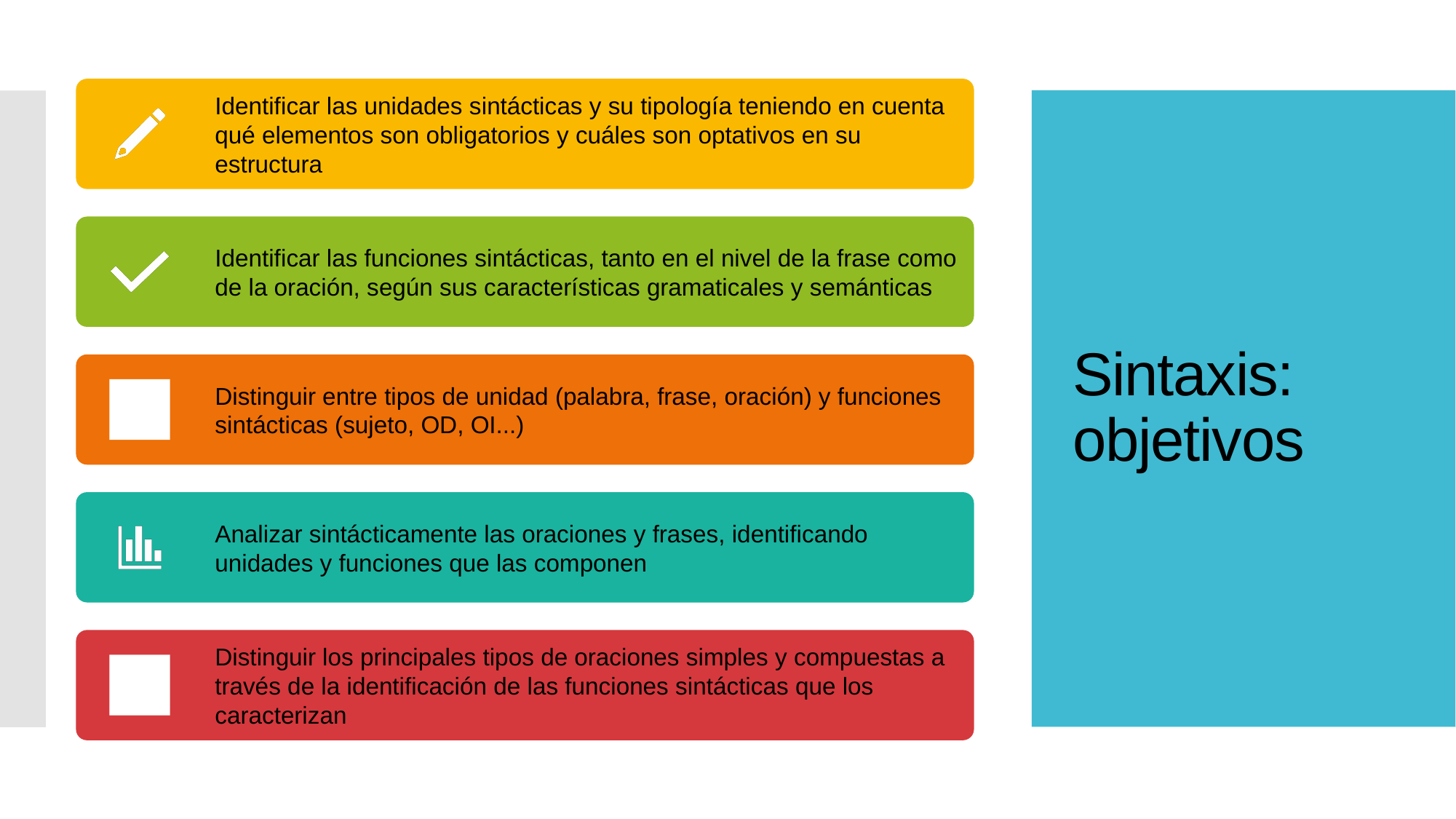

Identificar las unidades sintácticas y su tipología teniendo en cuenta qué elementos son obligatorios y cuáles son optativos en su estructura
Identificar las funciones sintácticas, tanto en el nivel de la frase como de la oración, según sus características gramaticales y semánticas
Distinguir entre tipos de unidad (palabra, frase, oración) y funciones sintácticas (sujeto, OD, OI...)
Analizar sintácticamente las oraciones y frases, identificando unidades y funciones que las componen
Distinguir los principales tipos de oraciones simples y compuestas a través de la identificación de las funciones sintácticas que los caracterizan

# Sintaxis: objetivos